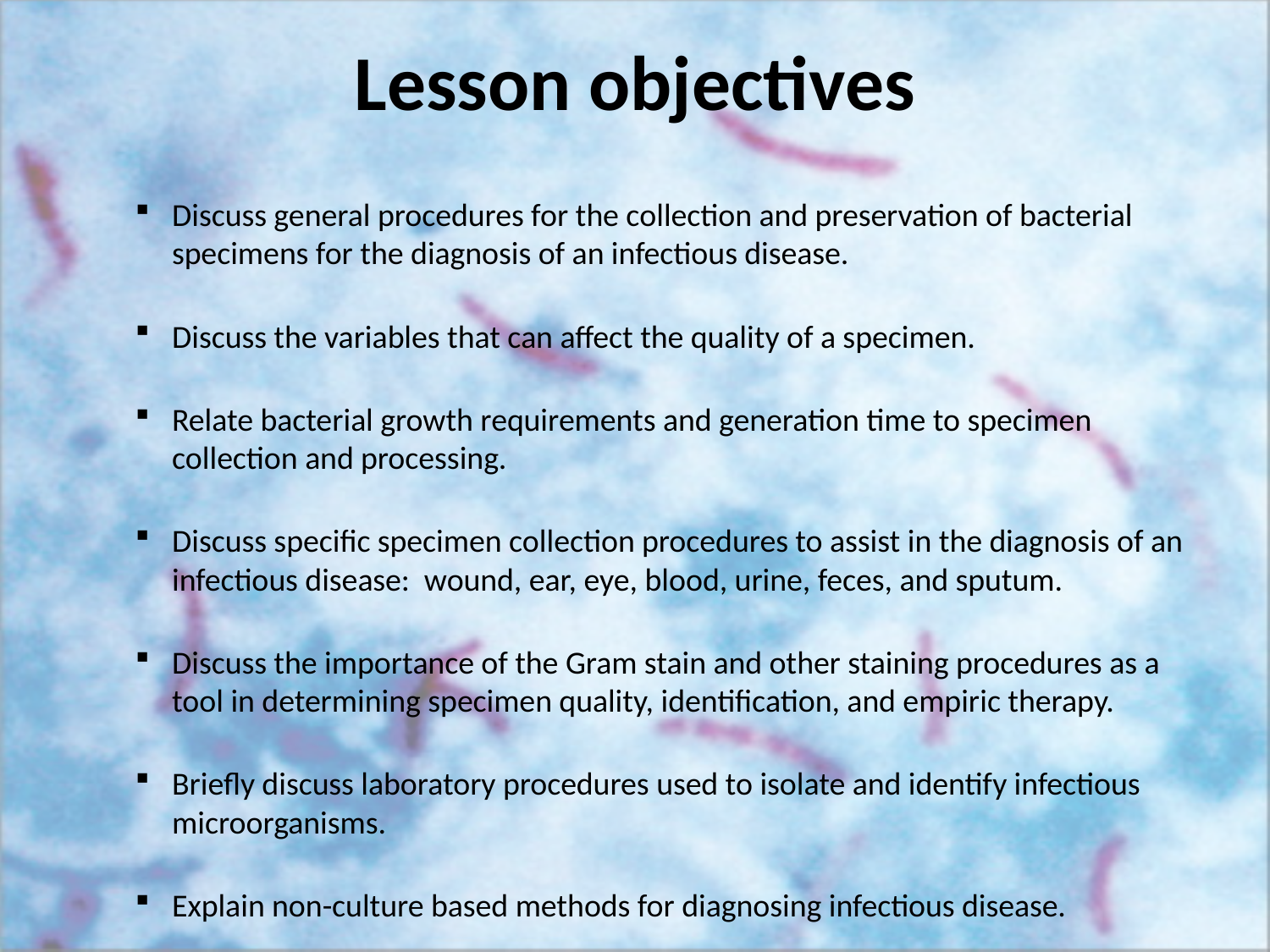

# Lesson objectives

Discuss general procedures for the collection and preservation of bacterial specimens for the diagnosis of an infectious disease.
Discuss the variables that can affect the quality of a specimen.
Relate bacterial growth requirements and generation time to specimen collection and processing.
Discuss specific specimen collection procedures to assist in the diagnosis of an infectious disease:  wound, ear, eye, blood, urine, feces, and sputum.
Discuss the importance of the Gram stain and other staining procedures as a tool in determining specimen quality, identification, and empiric therapy.
Briefly discuss laboratory procedures used to isolate and identify infectious microorganisms.
Explain non-culture based methods for diagnosing infectious disease.